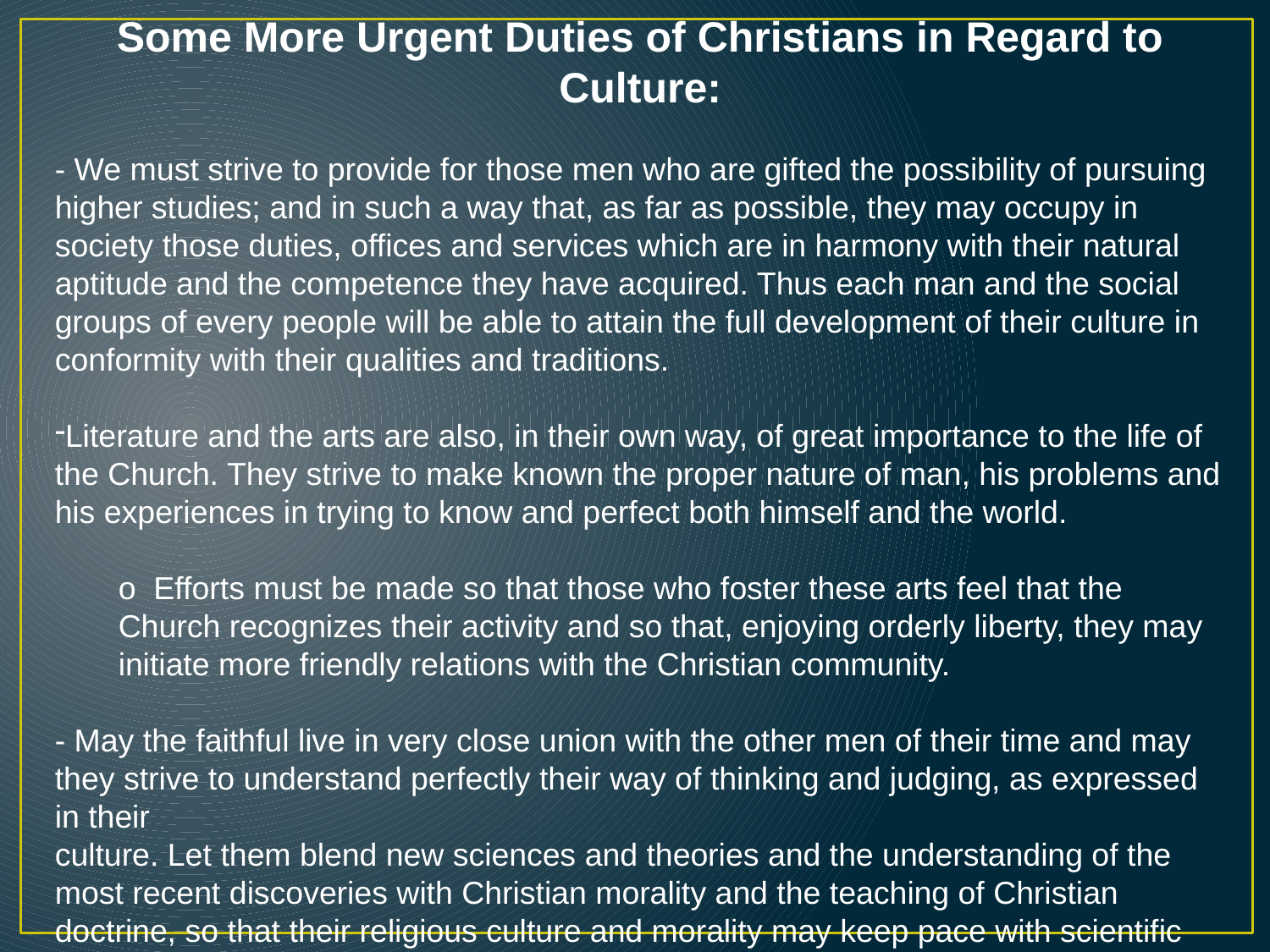

Some More Urgent Duties of Christians in Regard to Culture:

- We must strive to provide for those men who are gifted the possibility of pursuing higher studies; and in such a way that, as far as possible, they may occupy in society those duties, offices and services which are in harmony with their natural aptitude and the competence they have acquired. Thus each man and the social groups of every people will be able to attain the full development of their culture in conformity with their qualities and traditions.

Literature and the arts are also, in their own way, of great importance to the life of the Church. They strive to make known the proper nature of man, his problems and his experiences in trying to know and perfect both himself and the world.

o  Efforts must be made so that those who foster these arts feel that the Church recognizes their activity and so that, enjoying orderly liberty, they may initiate more friendly relations with the Christian community.

- May the faithful live in very close union with the other men of their time and may they strive to understand perfectly their way of thinking and judging, as expressed in their
culture. Let them blend new sciences and theories and the understanding of the most recent discoveries with Christian morality and the teaching of Christian doctrine, so that their religious culture and morality may keep pace with scientific knowledge and with the constantly progressing technology. Thus they will be able to interpret and evaluate all things in a truly Christian spirit.